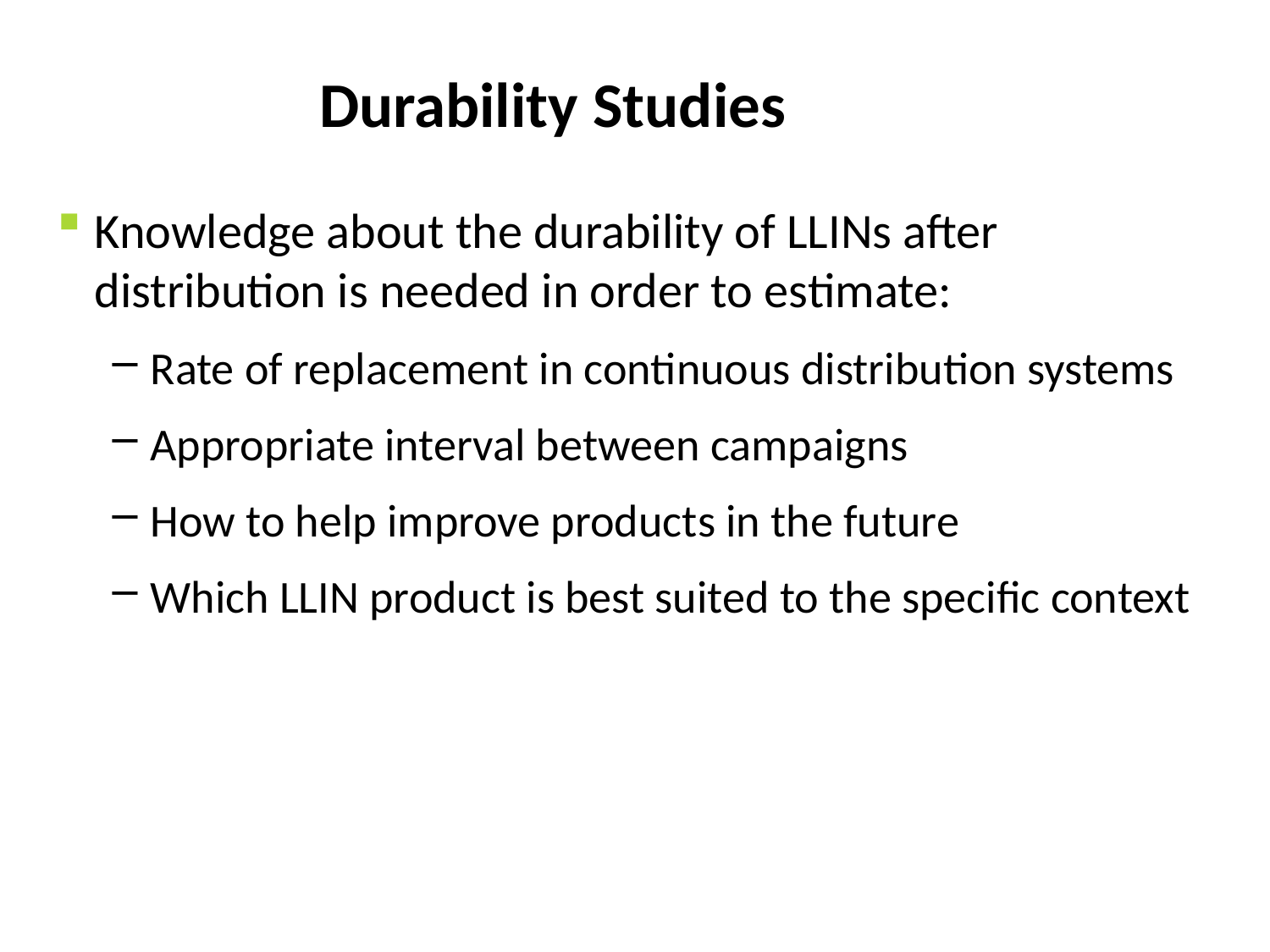

# Durability Studies
Knowledge about the durability of LLINs after distribution is needed in order to estimate:
Rate of replacement in continuous distribution systems
Appropriate interval between campaigns
How to help improve products in the future
Which LLIN product is best suited to the specific context